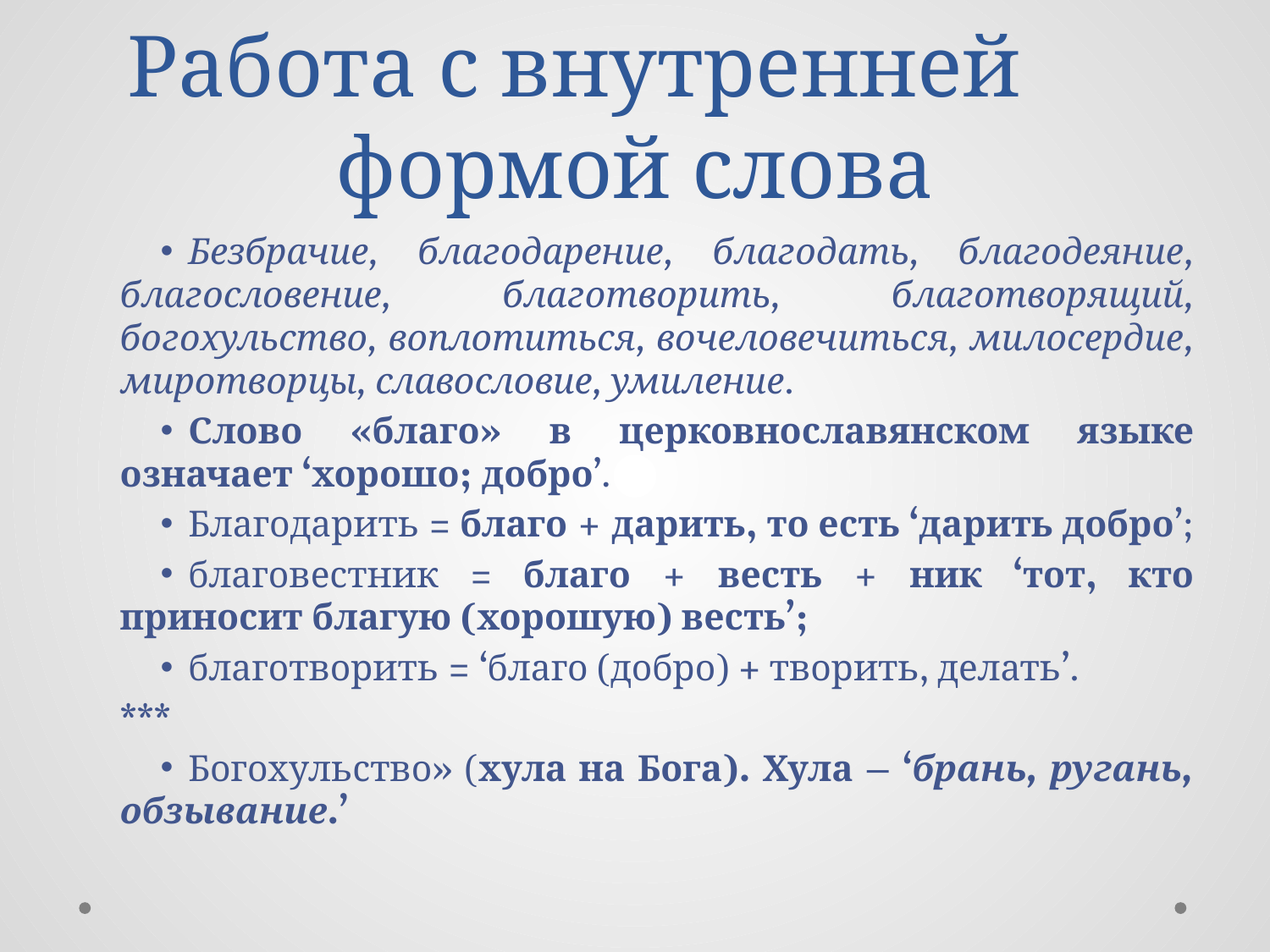

# Работа с внутренней	 формой слова
Безбрачие, благодарение, благодать, благодеяние, благословение, благотворить, благотворящий, богохульство, воплотиться, вочеловечиться, милосердие, миротворцы, славословие, умиление.
Слово «благо» в церковнославянском языке означает ‘хорошо; добро’.
Благодарить = благо + дарить, то есть ‘дарить добро’;
благовестник = благо + весть + ник ‘тот, кто приносит благую (хорошую) весть’;
благотворить = ‘благо (добро) + творить, делать’.
***
Богохульство» (хула на Бога). Хула – ‘брань, ругань, обзывание.’